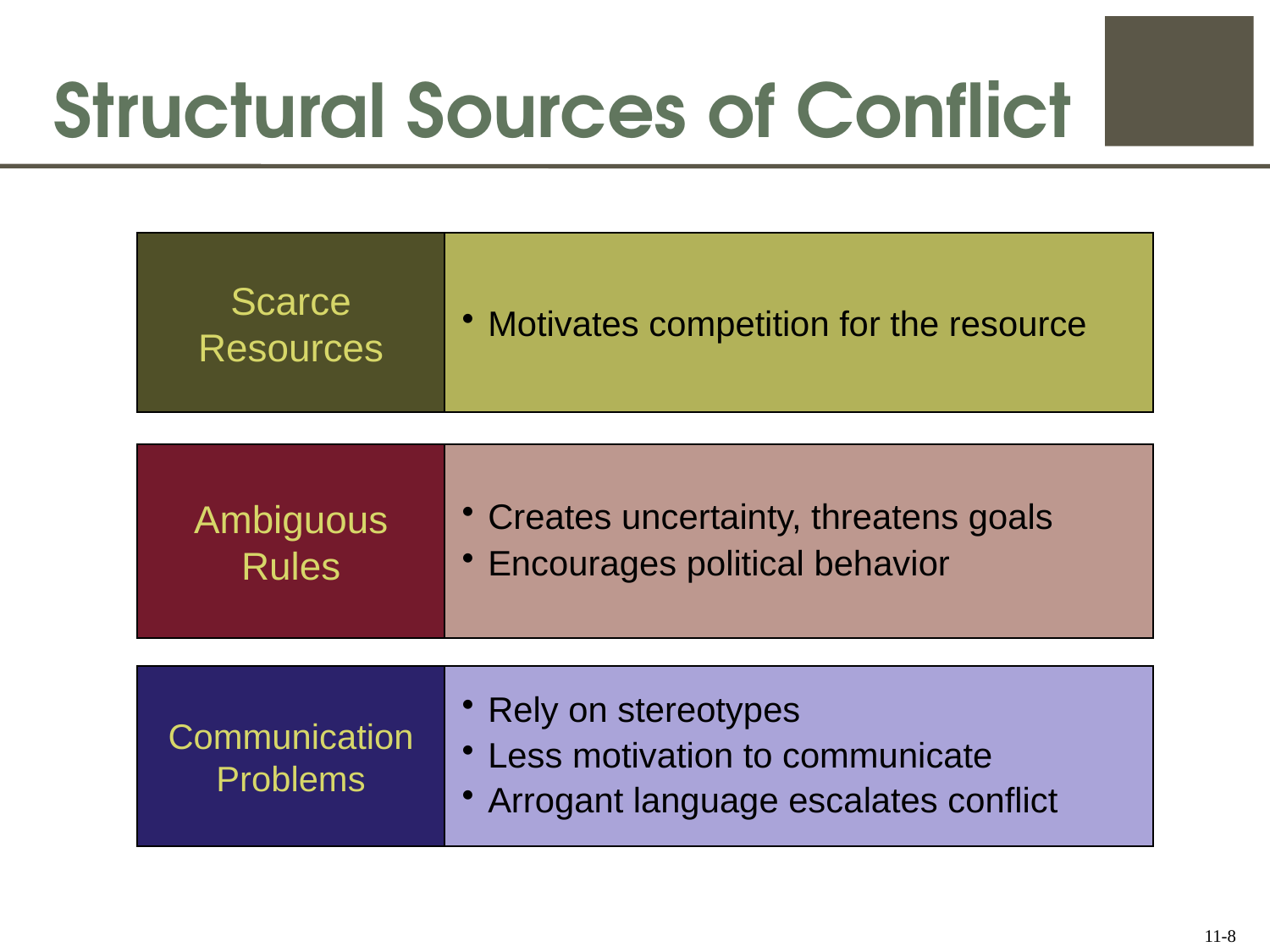

# Structural Sources of Conflict
Scarce Resources
Motivates competition for the resource
Ambiguous Rules
Creates uncertainty, threatens goals
Encourages political behavior
Communication Problems
Rely on stereotypes
Less motivation to communicate
Arrogant language escalates conflict